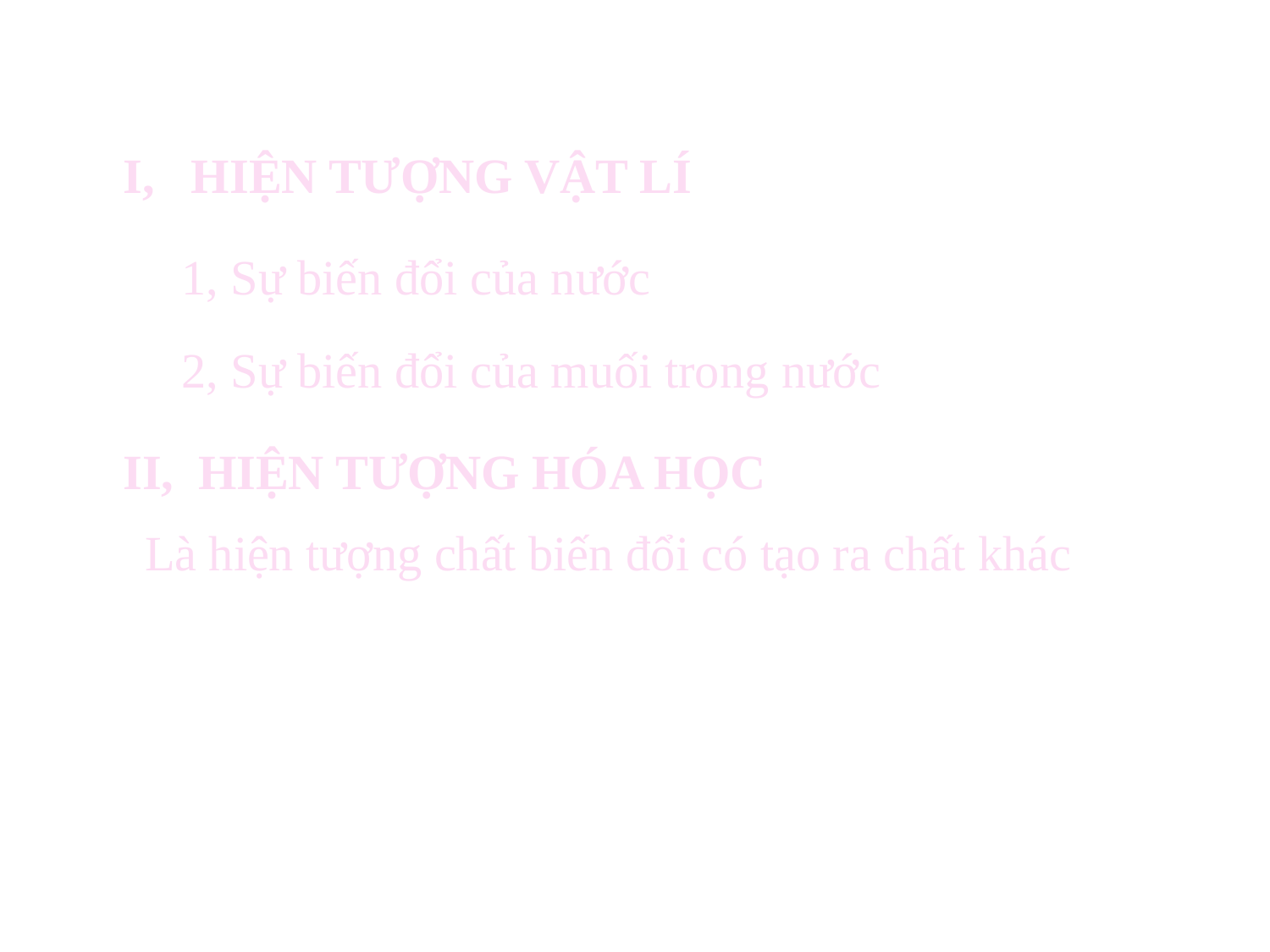

#
I,   HIỆN TƯỢNG VẬT LÍ
1, Sự biến đổi của nước
2, Sự biến đổi của muối trong nước
II,  HIỆN TƯỢNG HÓA HỌC
Là hiện tượng chất biến đổi có tạo ra chất khác